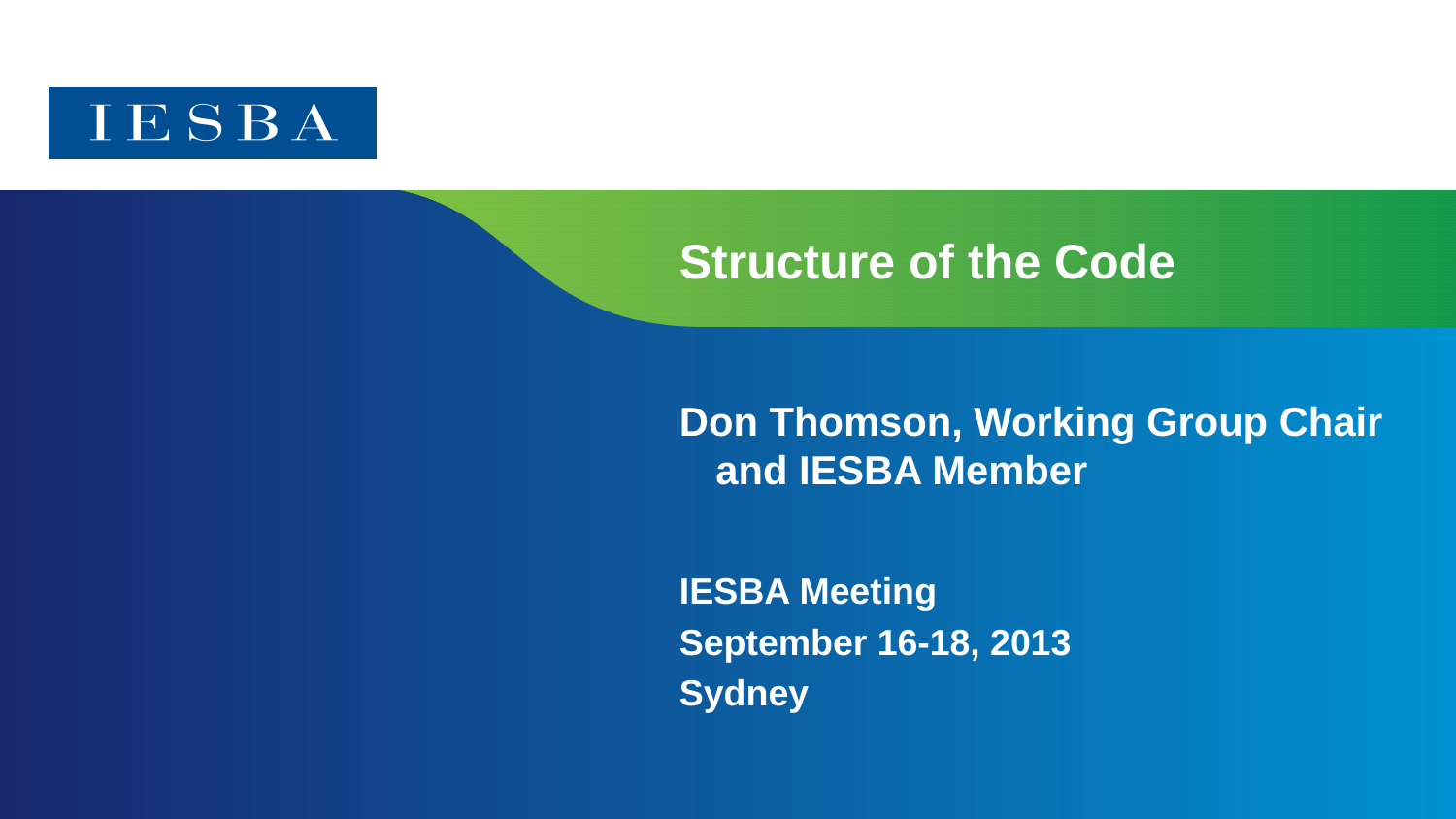

# Structure of the Code
Don Thomson, Working Group Chair and IESBA Member

IESBA Meeting
September 16-18, 2013
Sydney